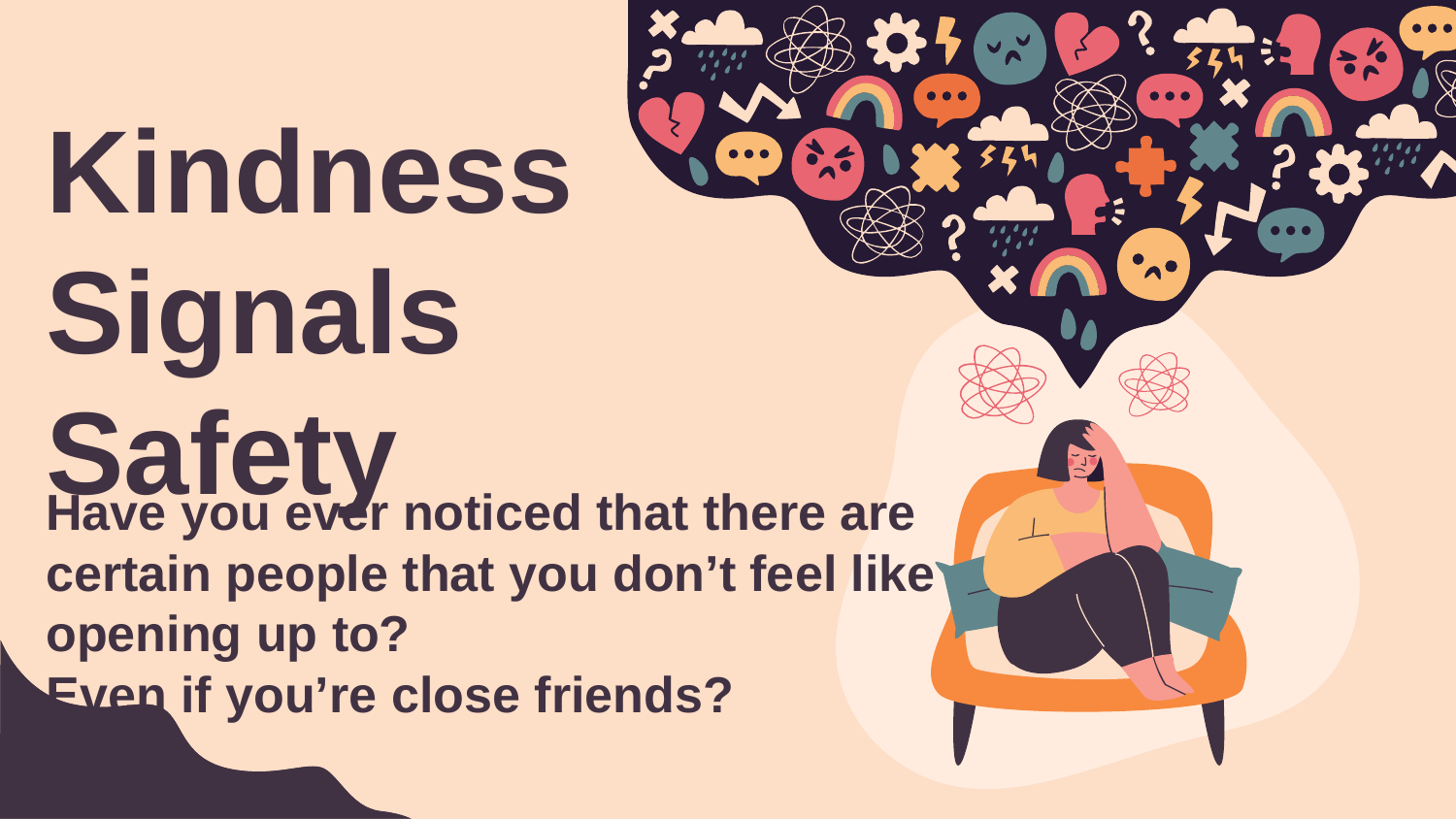

# Kindness Signals Safety
Have you ever noticed that there are certain people that you don’t feel like opening up to?
Even if you’re close friends?